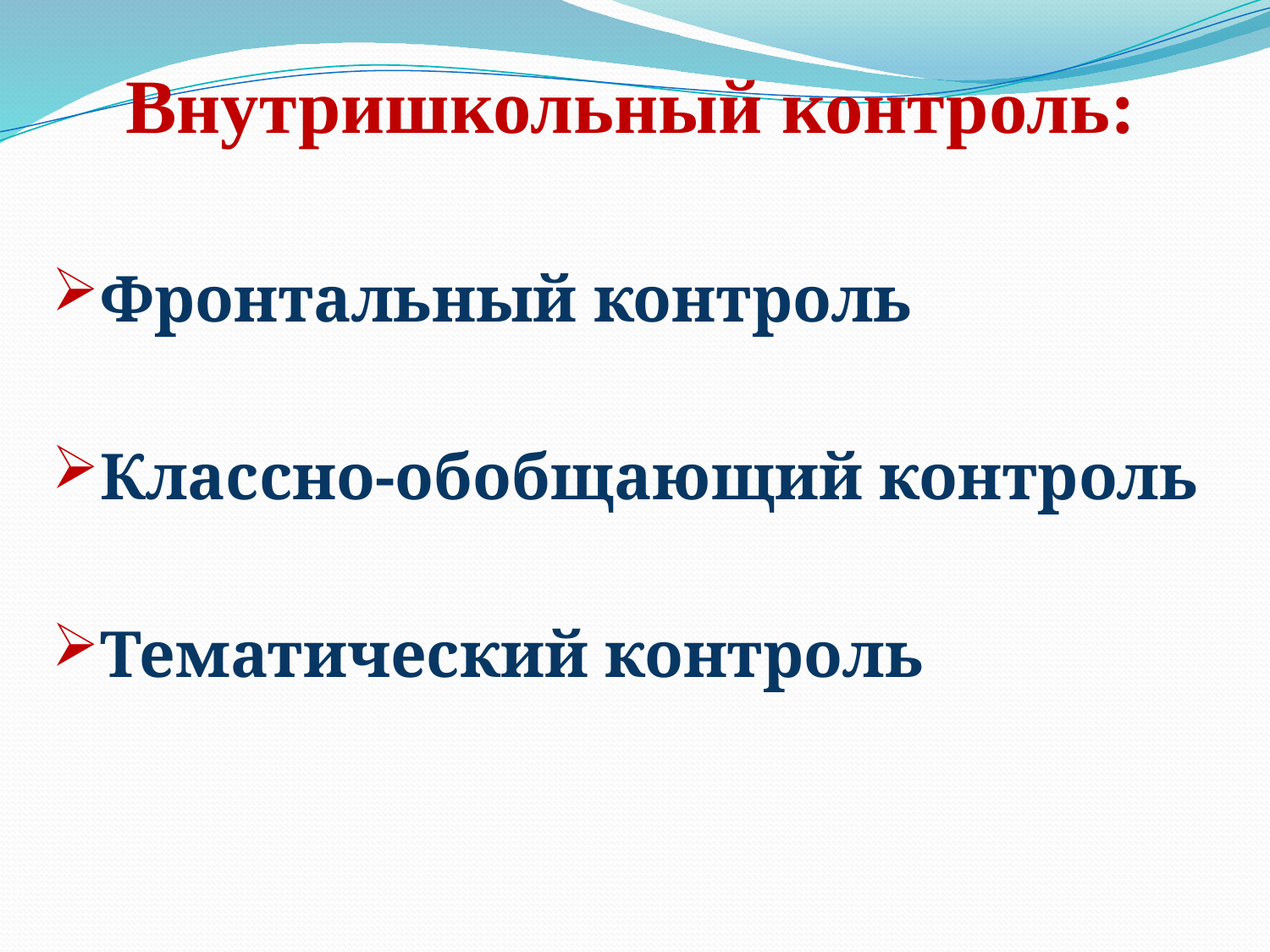

# Внутришкольный контроль:
Фронтальный контроль

Классно-обобщающий контроль

Тематический контроль